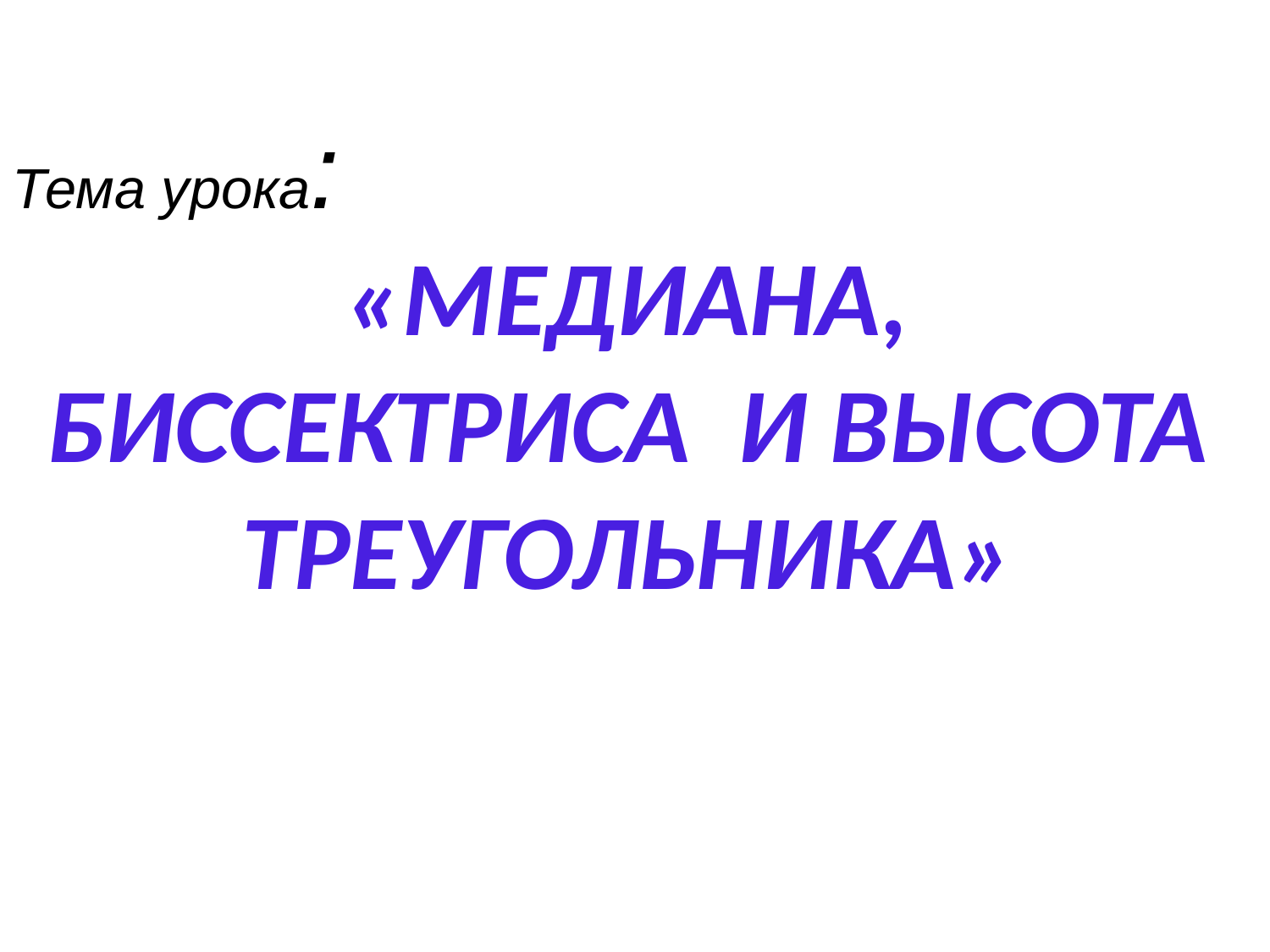

Тема урока:
«МЕДИАНА, БИССЕКТРИСА  И ВЫСОТА ТРЕУГОЛЬНИКА»